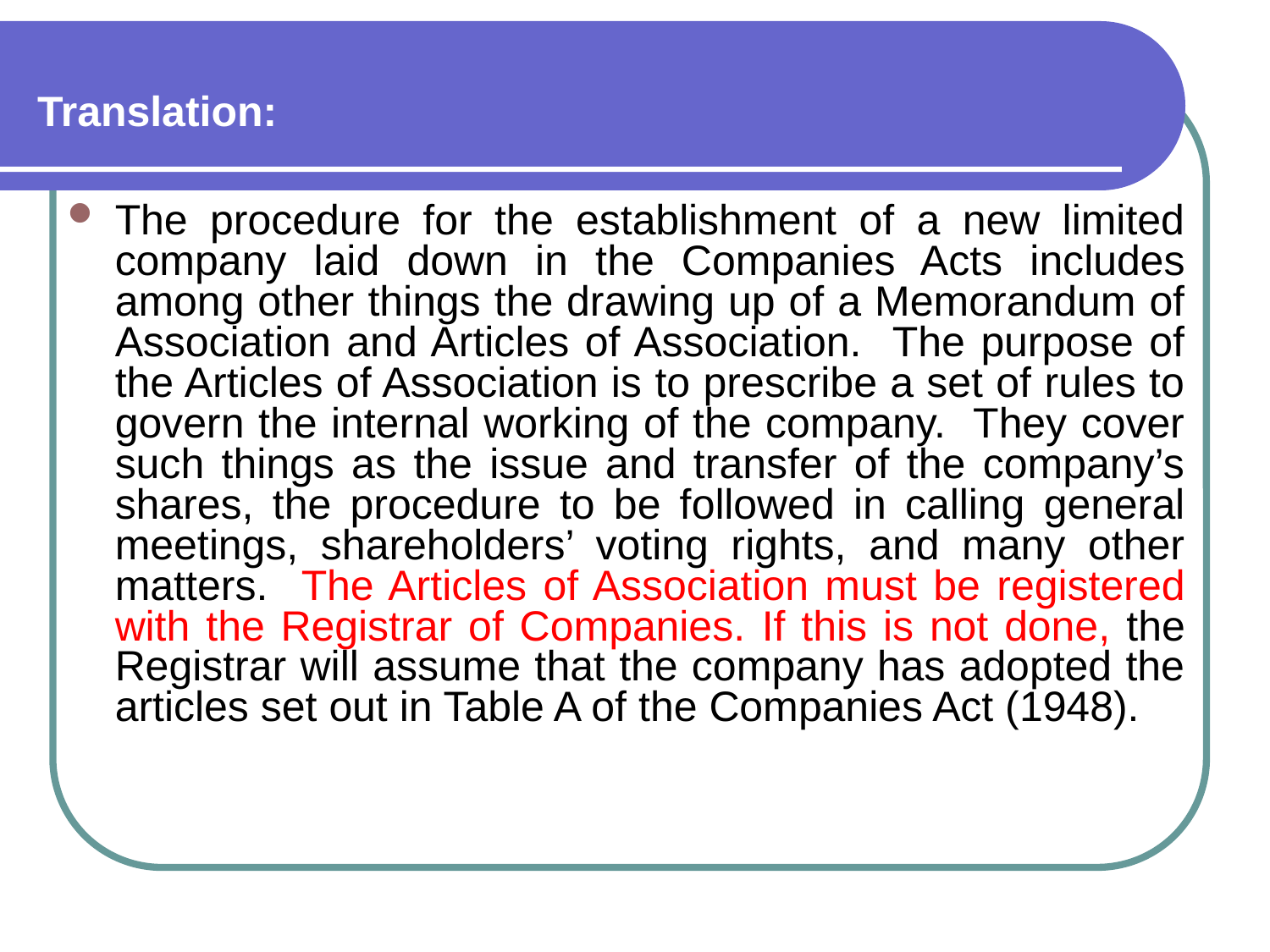

Translation:
The procedure for the establishment of a new limited company laid down in the Companies Acts includes among other things the drawing up of a Memorandum of Association and Articles of Association.  The purpose of the Articles of Association is to prescribe a set of rules to govern the internal working of the company.  They cover such things as the issue and transfer of the company’s shares, the procedure to be followed in calling general meetings, shareholders’ voting rights, and many other matters.  The Articles of Association must be registered with the Registrar of Companies. If this is not done, the Registrar will assume that the company has adopted the articles set out in Table A of the Companies Act (1948).